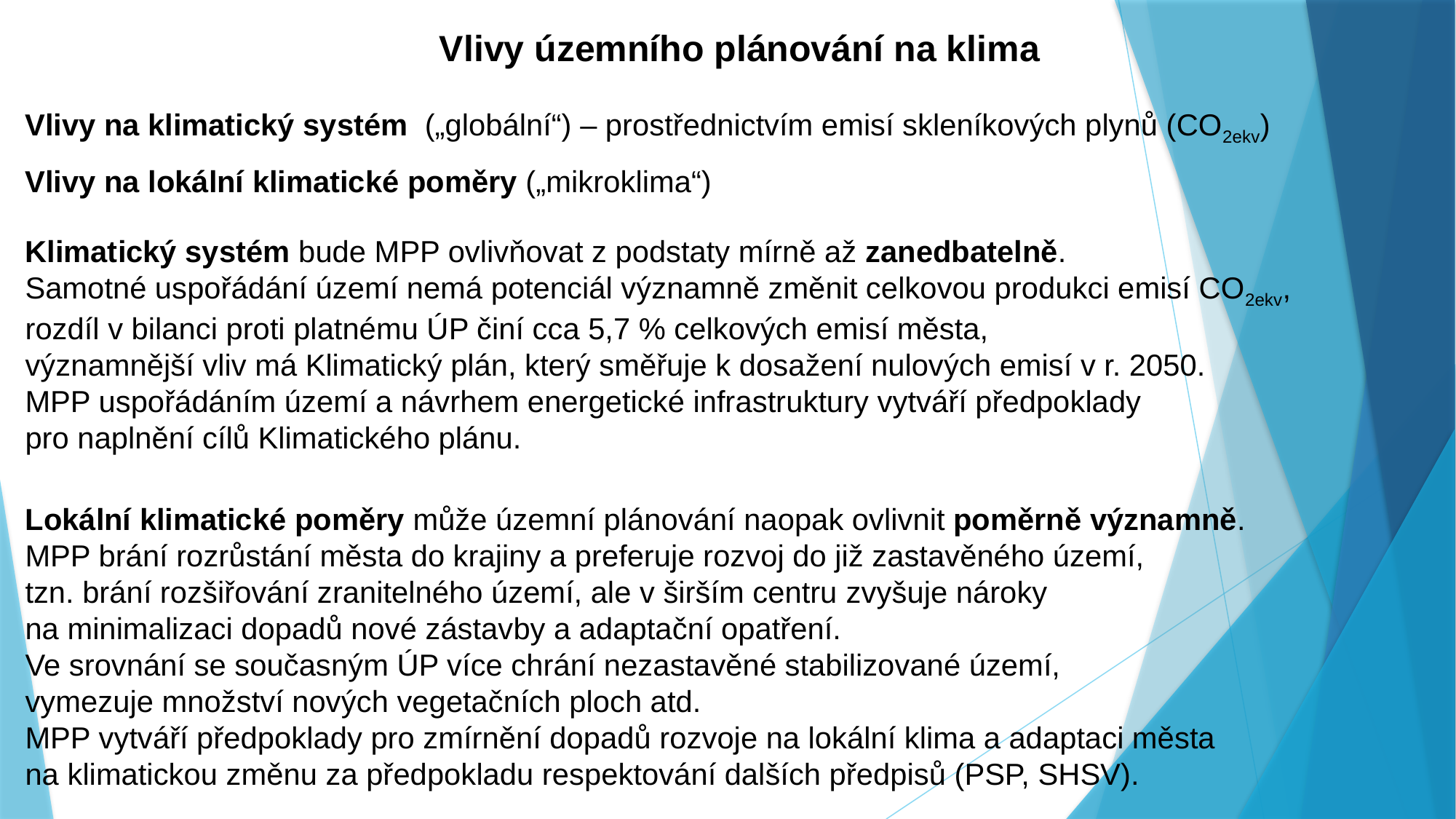

# Vlivy územního plánování na klima
Vlivy na klimatický systém  („globální“) – prostřednictvím emisí skleníkových plynů (CO2ekv)
Vlivy na lokální klimatické poměry („mikroklima“)
Klimatický systém bude MPP ovlivňovat z podstaty mírně až zanedbatelně.
Samotné uspořádání území nemá potenciál významně změnit celkovou produkci emisí CO2ekv,
rozdíl v bilanci proti platnému ÚP činí cca 5,7 % celkových emisí města,
významnější vliv má Klimatický plán, který směřuje k dosažení nulových emisí v r. 2050.
MPP uspořádáním území a návrhem energetické infrastruktury vytváří předpoklady
pro naplnění cílů Klimatického plánu.

Lokální klimatické poměry může územní plánování naopak ovlivnit poměrně významně.
MPP brání rozrůstání města do krajiny a preferuje rozvoj do již zastavěného území,
tzn. brání rozšiřování zranitelného území, ale v širším centru zvyšuje nároky
na minimalizaci dopadů nové zástavby a adaptační opatření.
Ve srovnání se současným ÚP více chrání nezastavěné stabilizované území,
vymezuje množství nových vegetačních ploch atd.
MPP vytváří předpoklady pro zmírnění dopadů rozvoje na lokální klima a adaptaci města
na klimatickou změnu za předpokladu respektování dalších předpisů (PSP, SHSV).